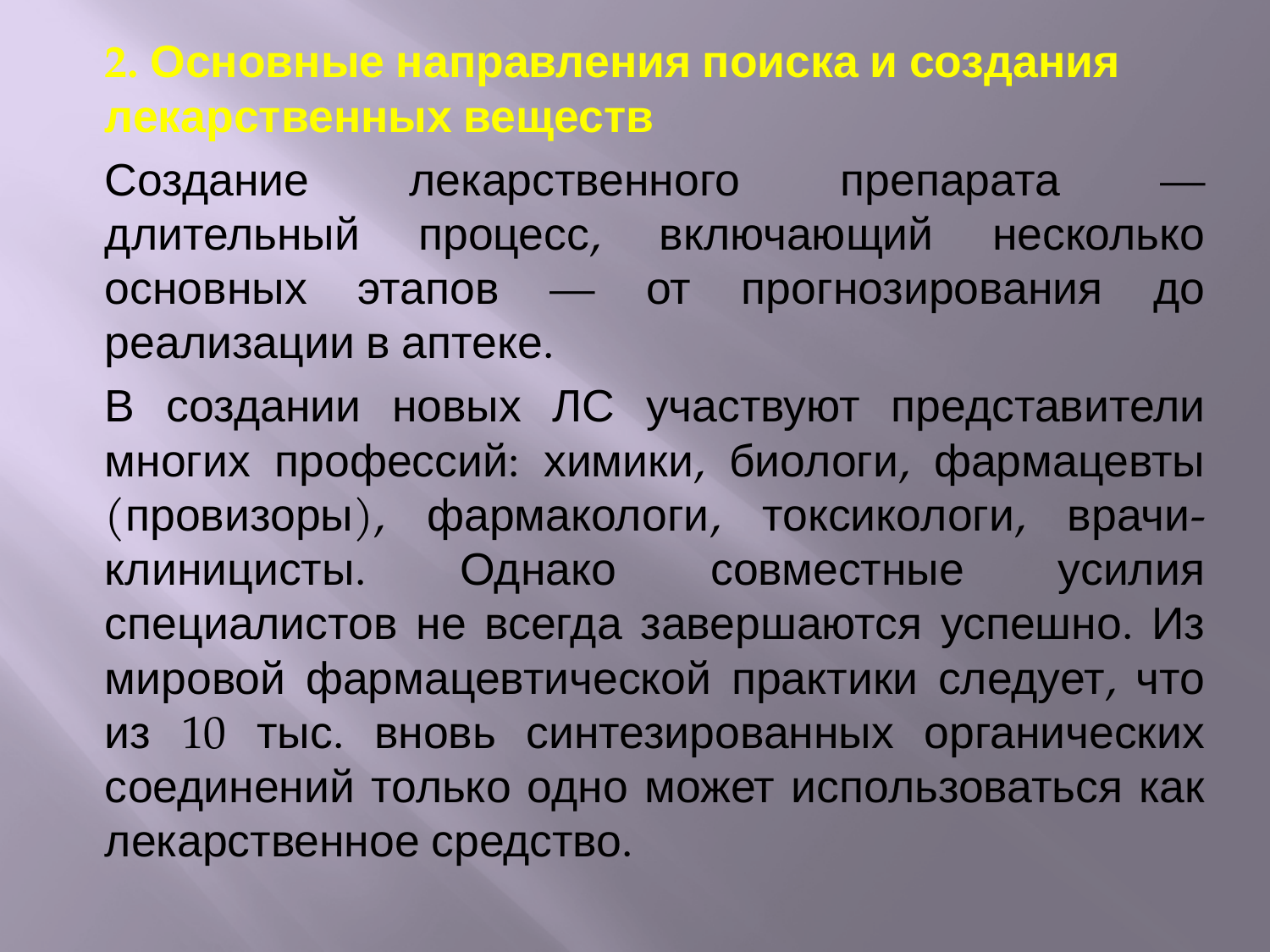

2. Основные направления поиска и создания лекарственных веществ
Создание лекарственного препарата — длительный процесс, включающий несколько основных этапов — от прогнозирования до реализации в аптеке.
В создании новых ЛС участвуют представители многих профессий: химики, биологи, фармацевты (провизоры), фармакологи, токсикологи, врачи-клиницисты. Однако совместные усилия специалистов не всегда завершаются успешно. Из мировой фармацевтической практики следует, что из 10 тыс. вновь синтезированных органических соединений только одно может использоваться как лекарственное средство.

#